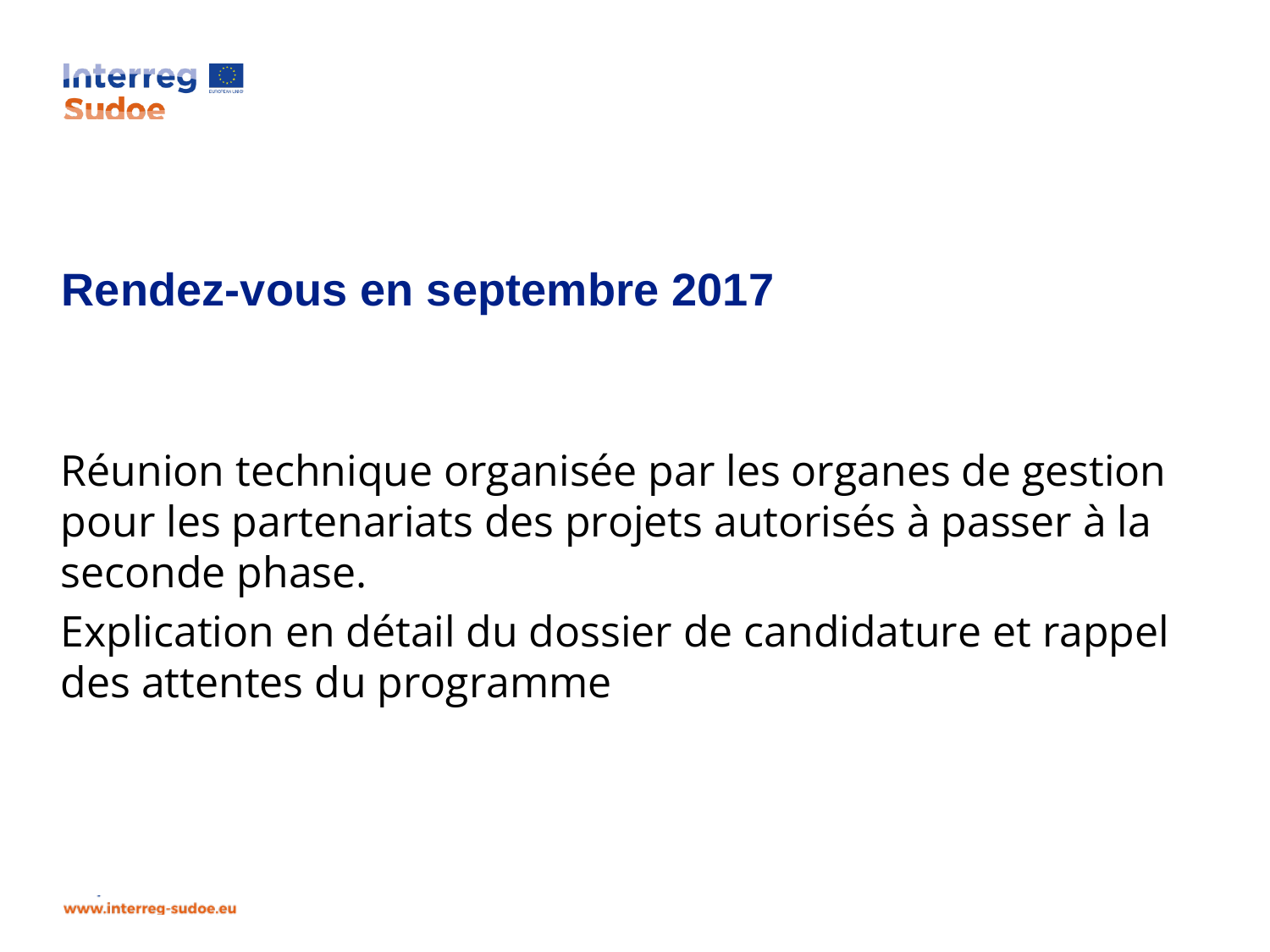

Réunion technique organisée par les organes de gestion pour les partenariats des projets autorisés à passer à la seconde phase.
Explication en détail du dossier de candidature et rappel des attentes du programme
# Rendez-vous en septembre 2017